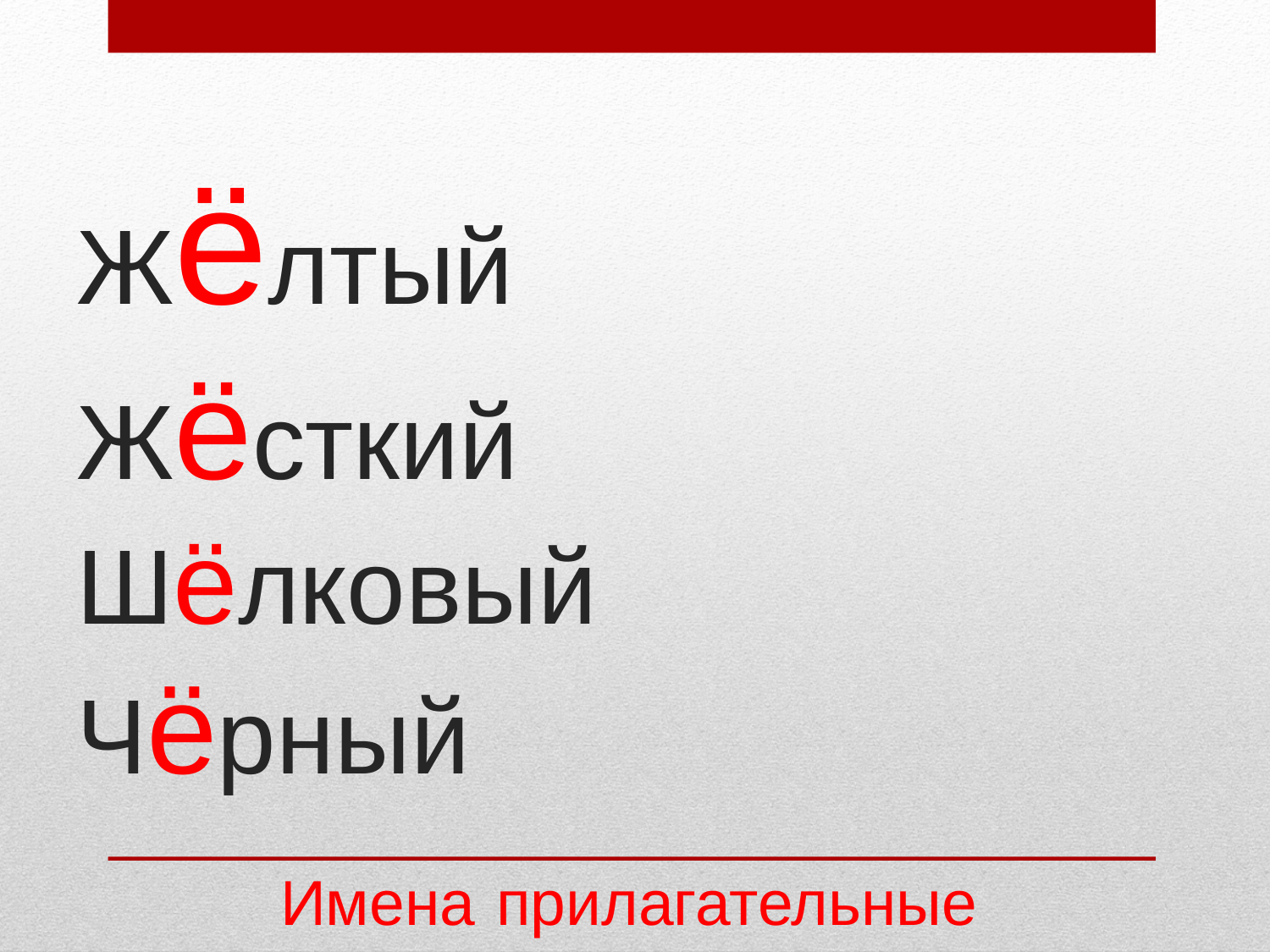

# Жёлтый Жёсткий Шёлковый Чёрный
Имена прилагательные